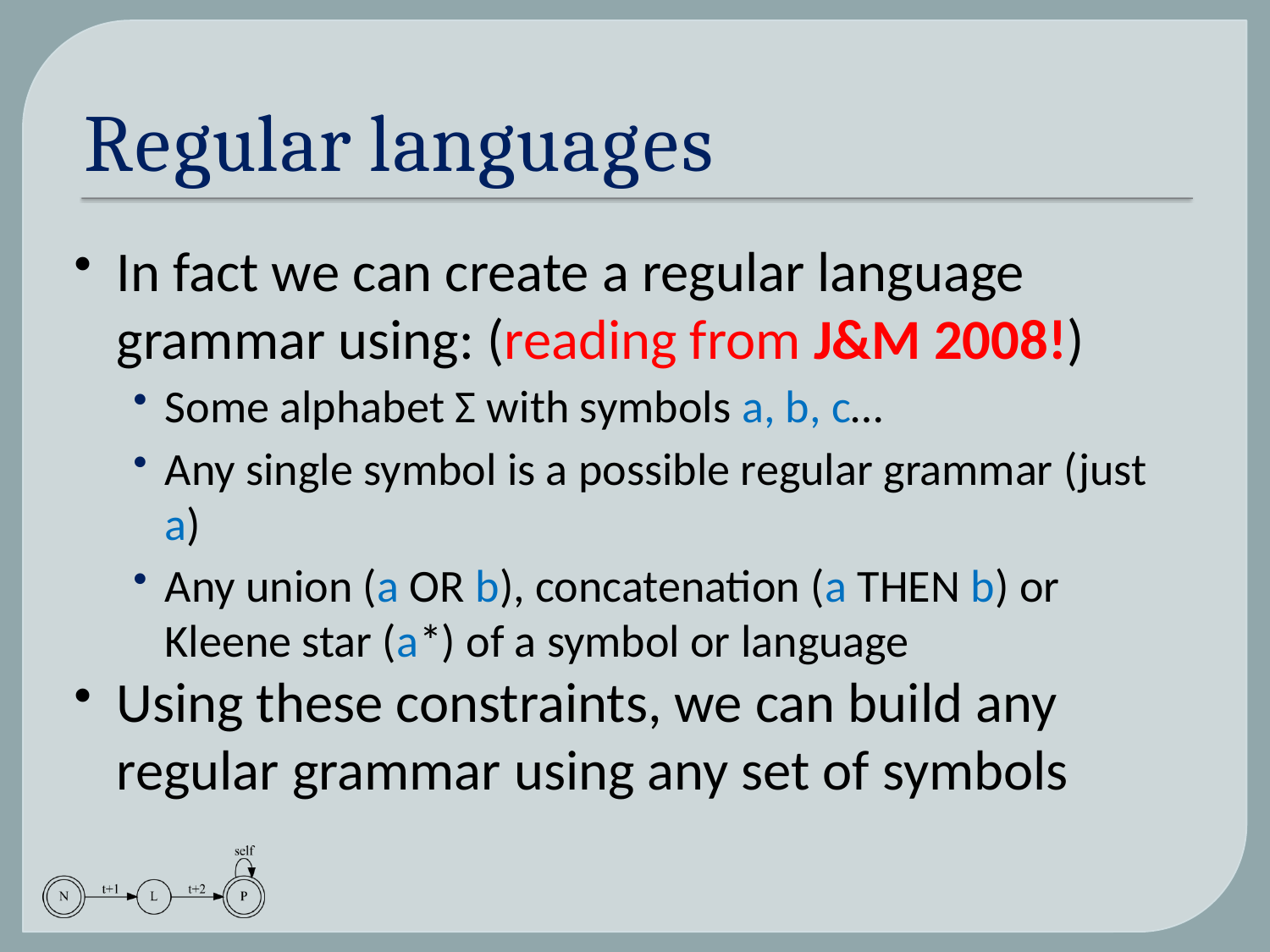

# Regular languages
In fact we can create a regular language grammar using: (reading from J&M 2008!)
Some alphabet Σ with symbols a, b, c…
Any single symbol is a possible regular grammar (just a)
Any union (a OR b), concatenation (a THEN b) or Kleene star (a*) of a symbol or language
Using these constraints, we can build any regular grammar using any set of symbols